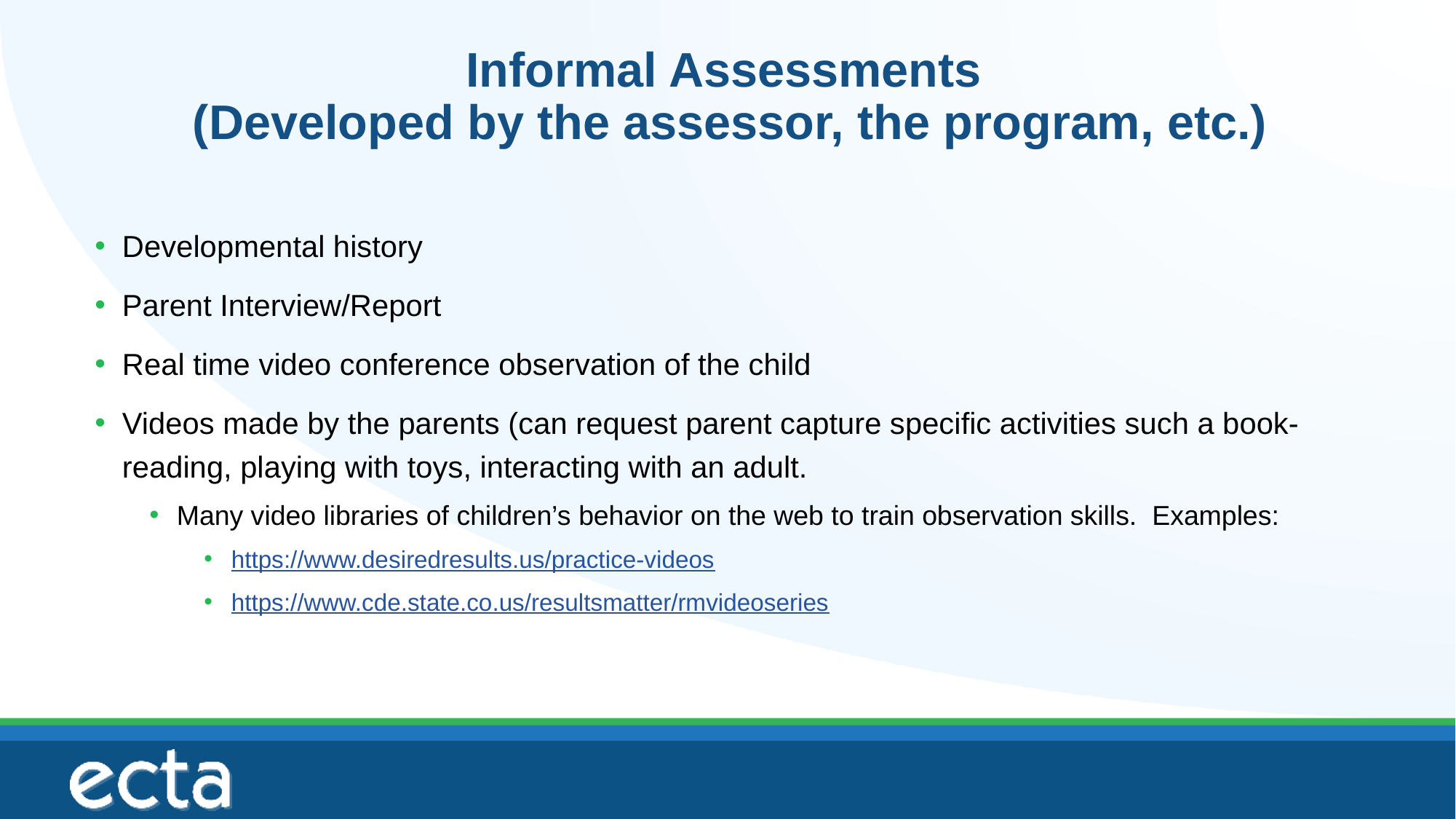

# Informal Assessments (Developed by the assessor, the program, etc.)
Developmental history
Parent Interview/Report
Real time video conference observation of the child
Videos made by the parents (can request parent capture specific activities such a book-reading, playing with toys, interacting with an adult.
Many video libraries of children’s behavior on the web to train observation skills.  Examples:
https://www.desiredresults.us/practice-videos
https://www.cde.state.co.us/resultsmatter/rmvideoseries